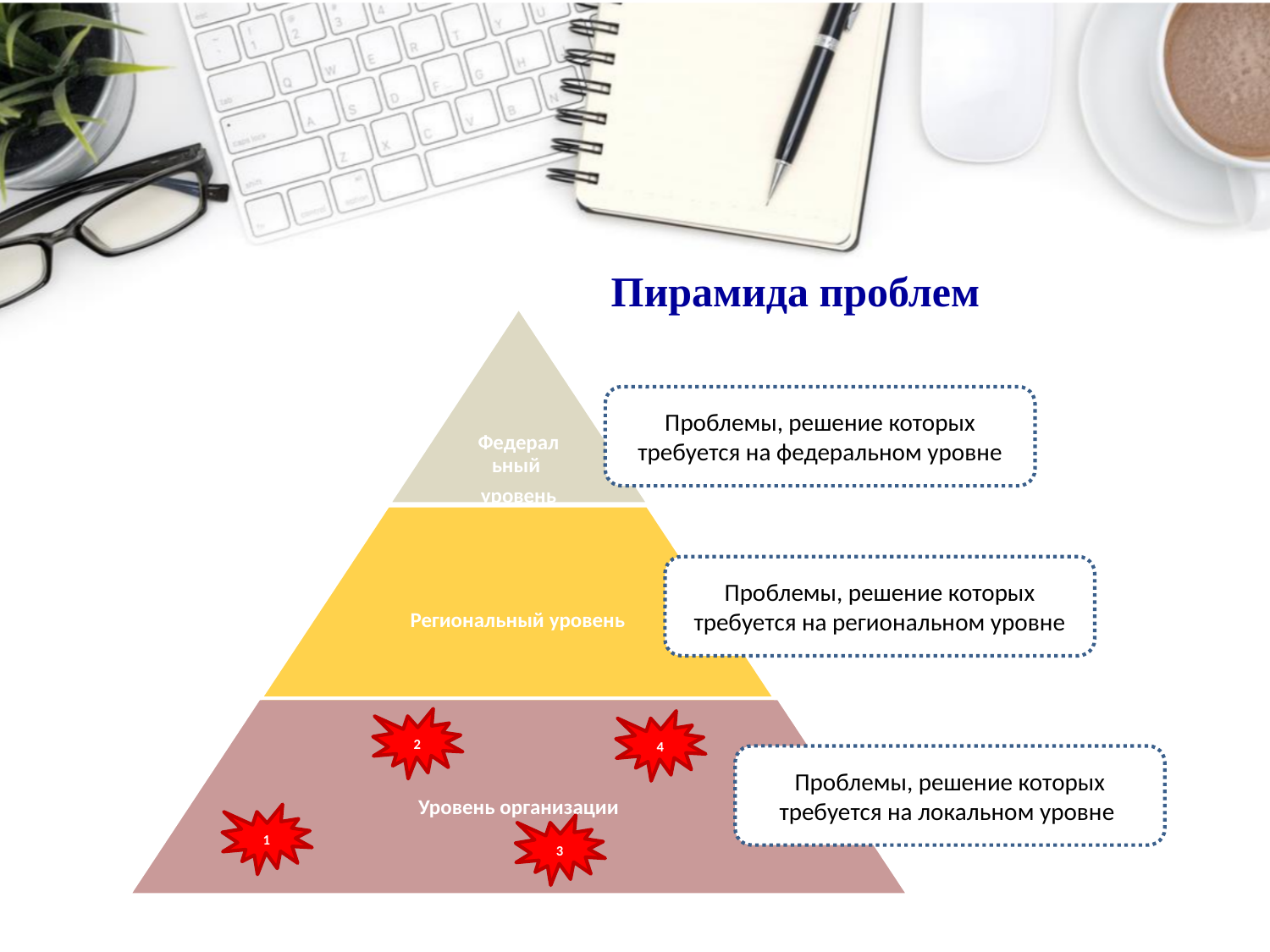

# Пирамида проблем

Федеральный
уровень
Региональный уровень
Уровень организации
Проблемы, решение которых требуется на федеральном уровне
Проблемы, решение которых требуется на региональном уровне
2
4
Проблемы, решение которых требуется на локальном уровне
1
3